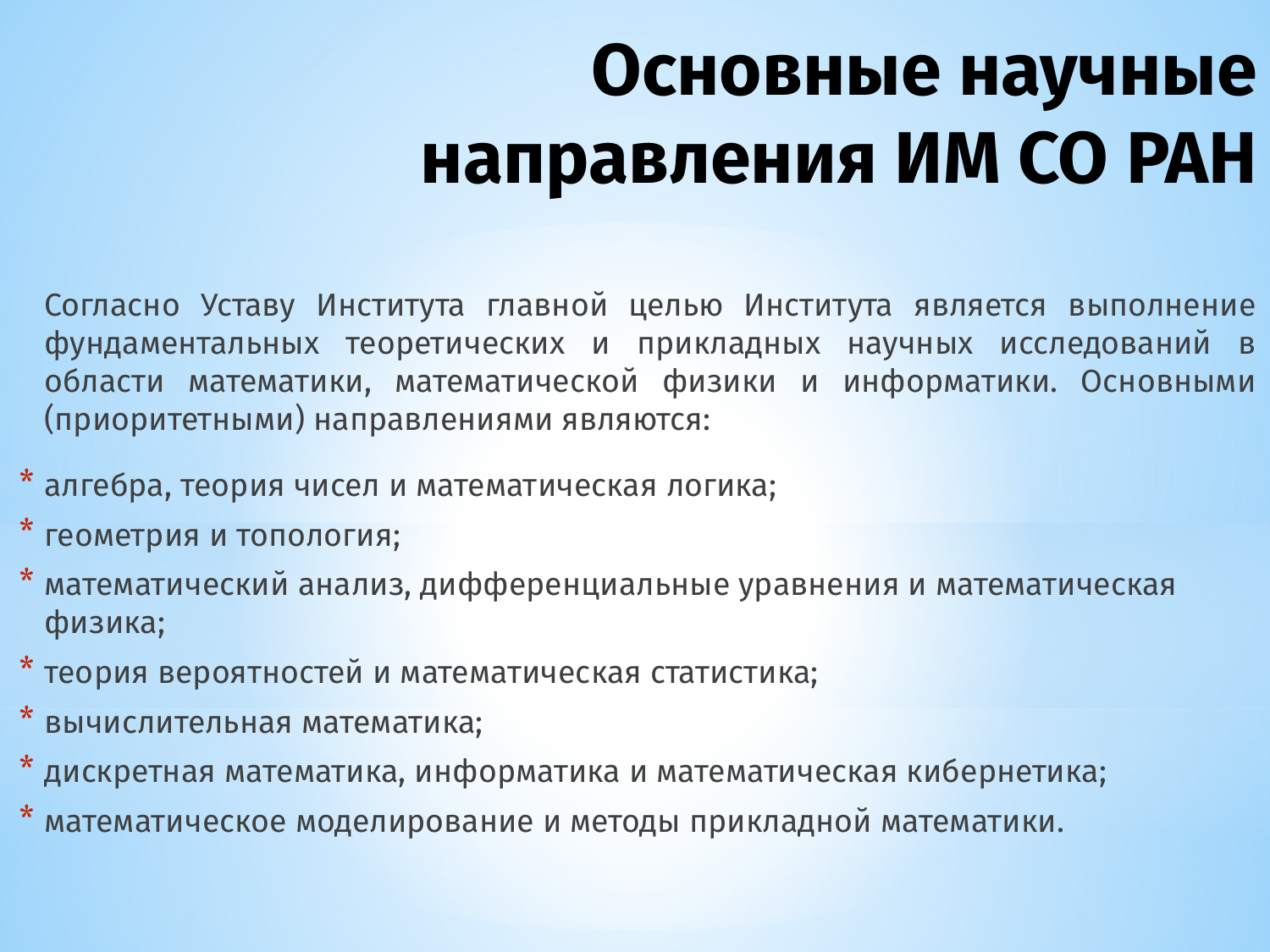

# Основные научные направления ИМ СО РАН
	Согласно Уставу Института главной целью Института является выполнение фундаментальных теоретических и прикладных научных исследований в области математики, математической физики и информатики. Основными (приоритетными) направлениями являются:
алгебра, теория чисел и математическая логика;
геометрия и топология;
математический анализ, дифференциальные уравнения и математическая физика;
теория вероятностей и математическая статистика;
вычислительная математика;
дискретная математика, информатика и математическая кибернетика;
математическое моделирование и методы прикладной математики.